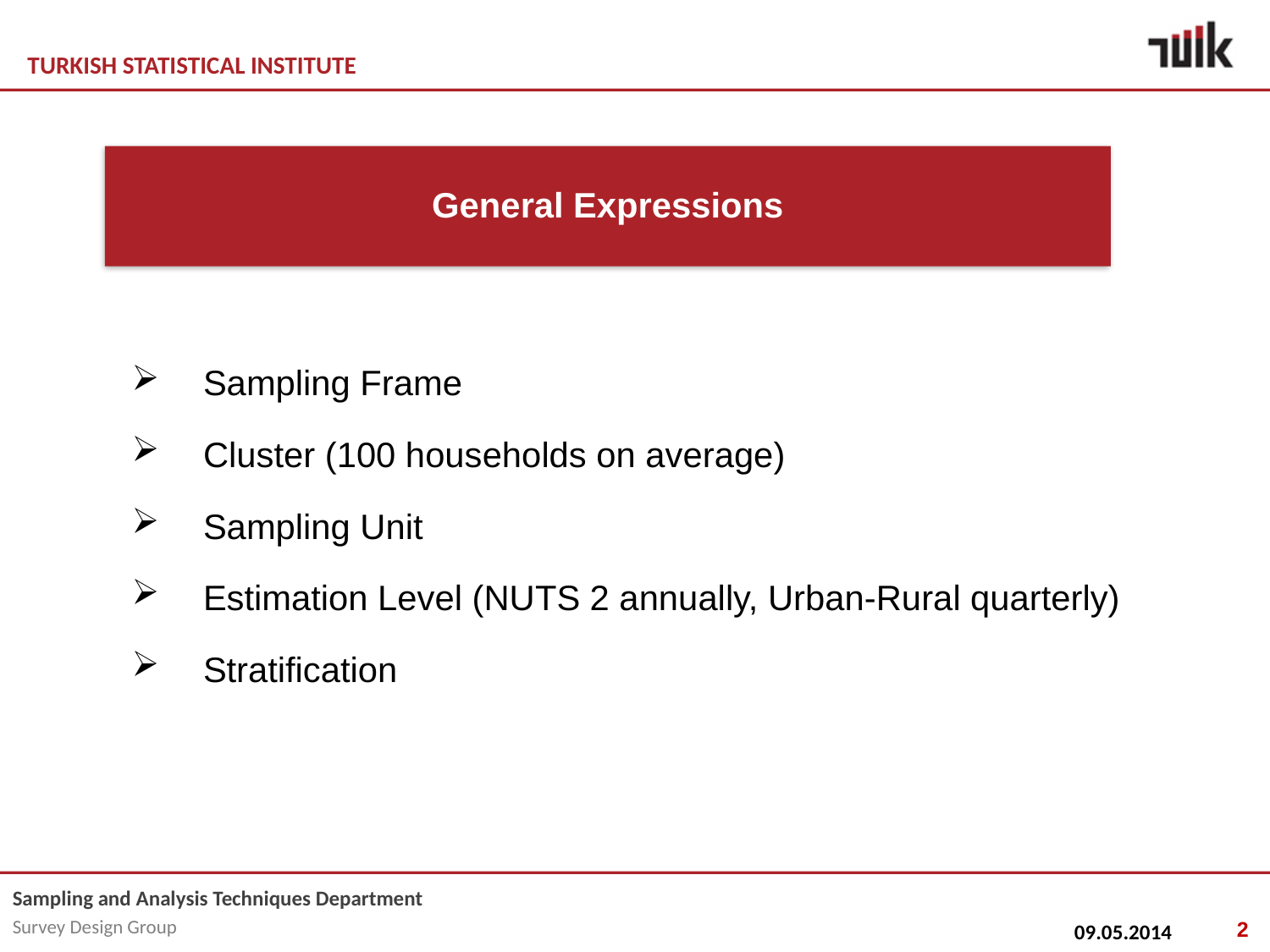

General Expressions

Sampling Frame

Cluster (100 households on average)

Sampling Unit

Estimation Level (NUTS 2 annually, Urban-Rural quarterly)

Stratification

2
09.05.2014